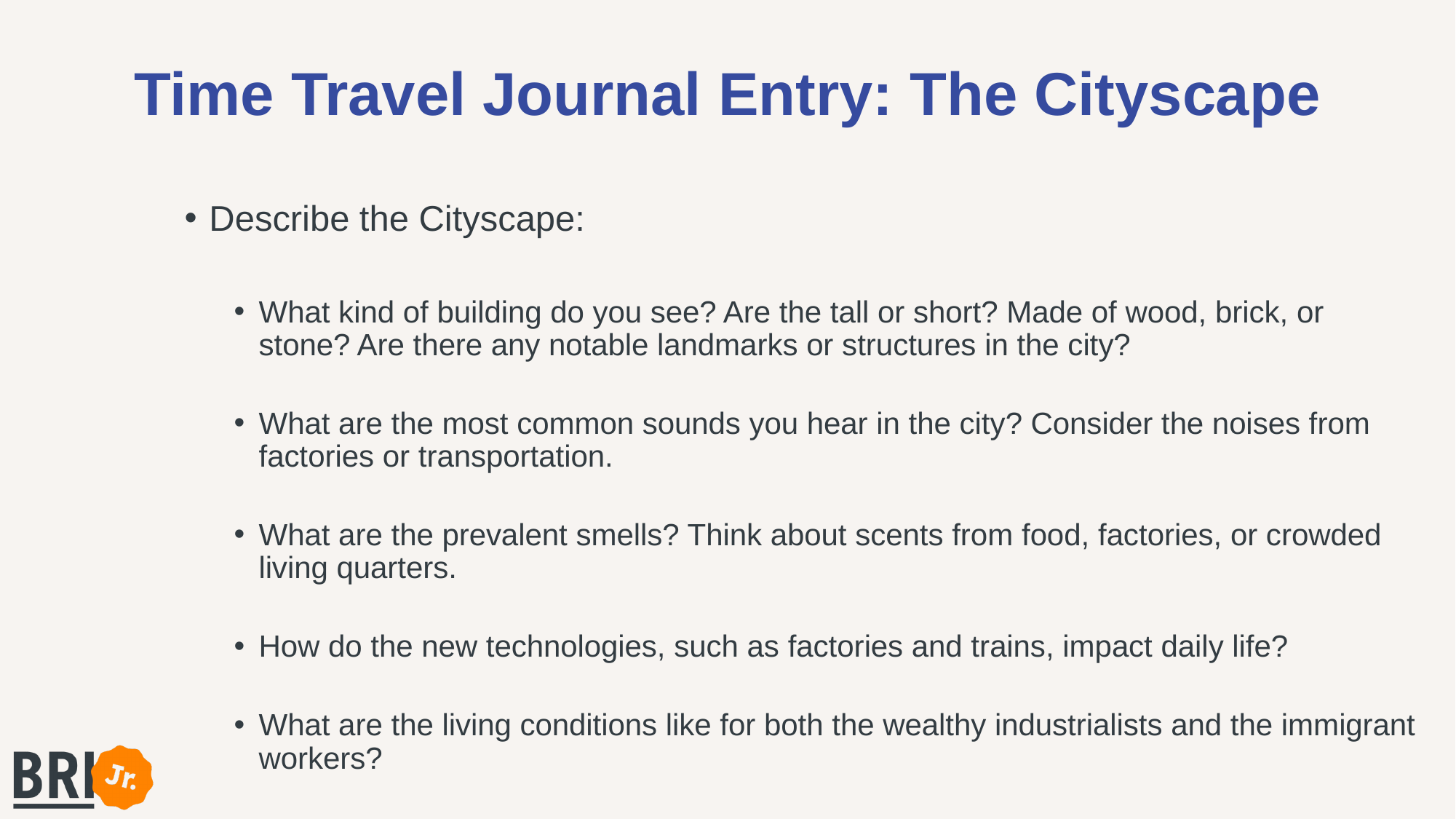

# Time Travel Journal Entry: The Cityscape
Describe the Cityscape:

What kind of building do you see? Are the tall or short? Made of wood, brick, or stone? Are there any notable landmarks or structures in the city?

What are the most common sounds you hear in the city? Consider the noises from factories or transportation.

What are the prevalent smells? Think about scents from food, factories, or crowded living quarters.

How do the new technologies, such as factories and trains, impact daily life?

What are the living conditions like for both the wealthy industrialists and the immigrant workers?